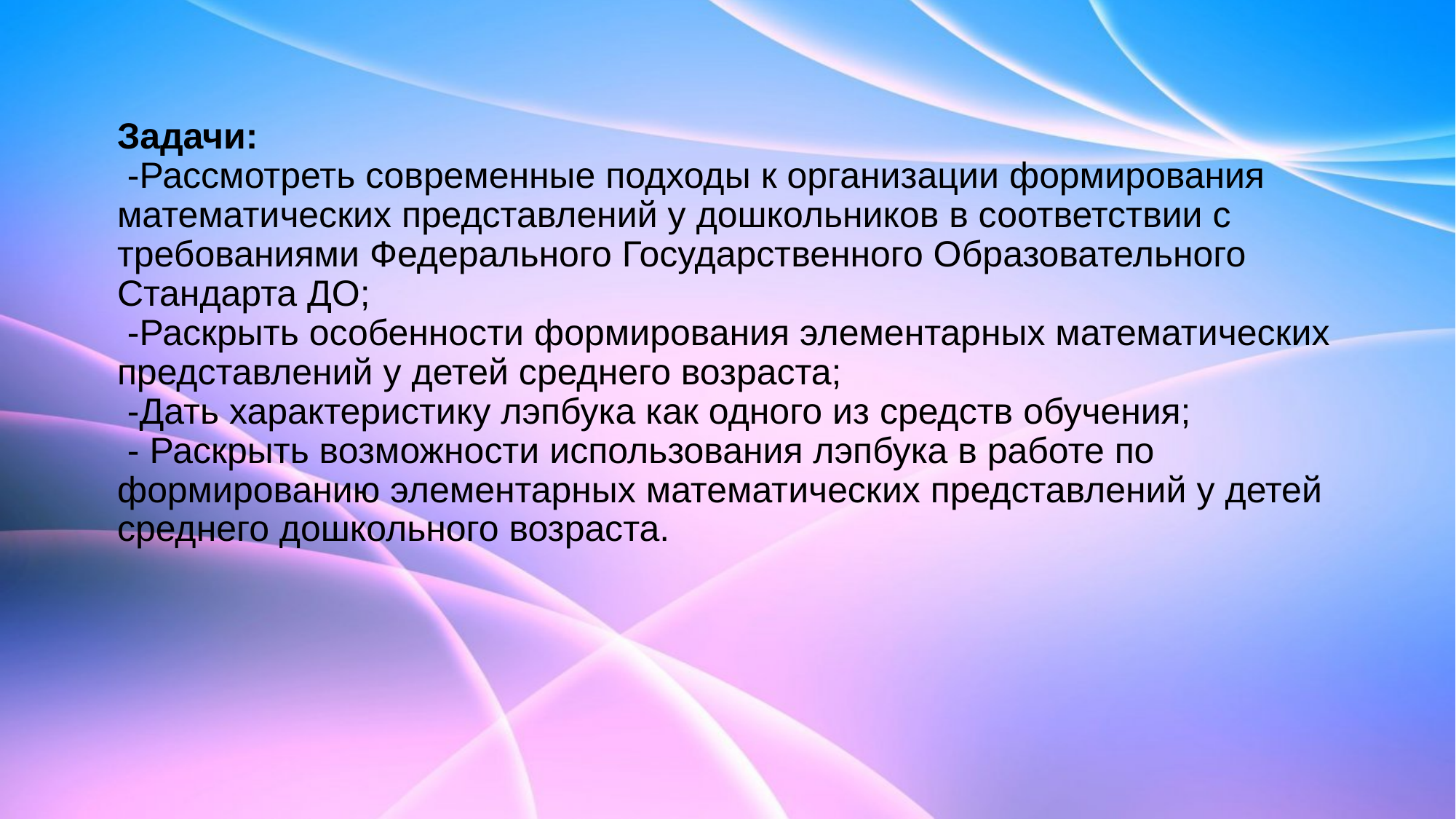

# Задачи: -Рассмотреть современные подходы к организации формирования математических представлений у дошкольников в соответствии с требованиями Федерального Государственного Образовательного Стандарта ДО; -Раскрыть особенности формирования элементарных математических представлений у детей среднего возраста; -Дать характеристику лэпбука как одного из средств обучения; - Раскрыть возможности использования лэпбука в работе по формированию элементарных математических представлений у детей среднего дошкольного возраста.